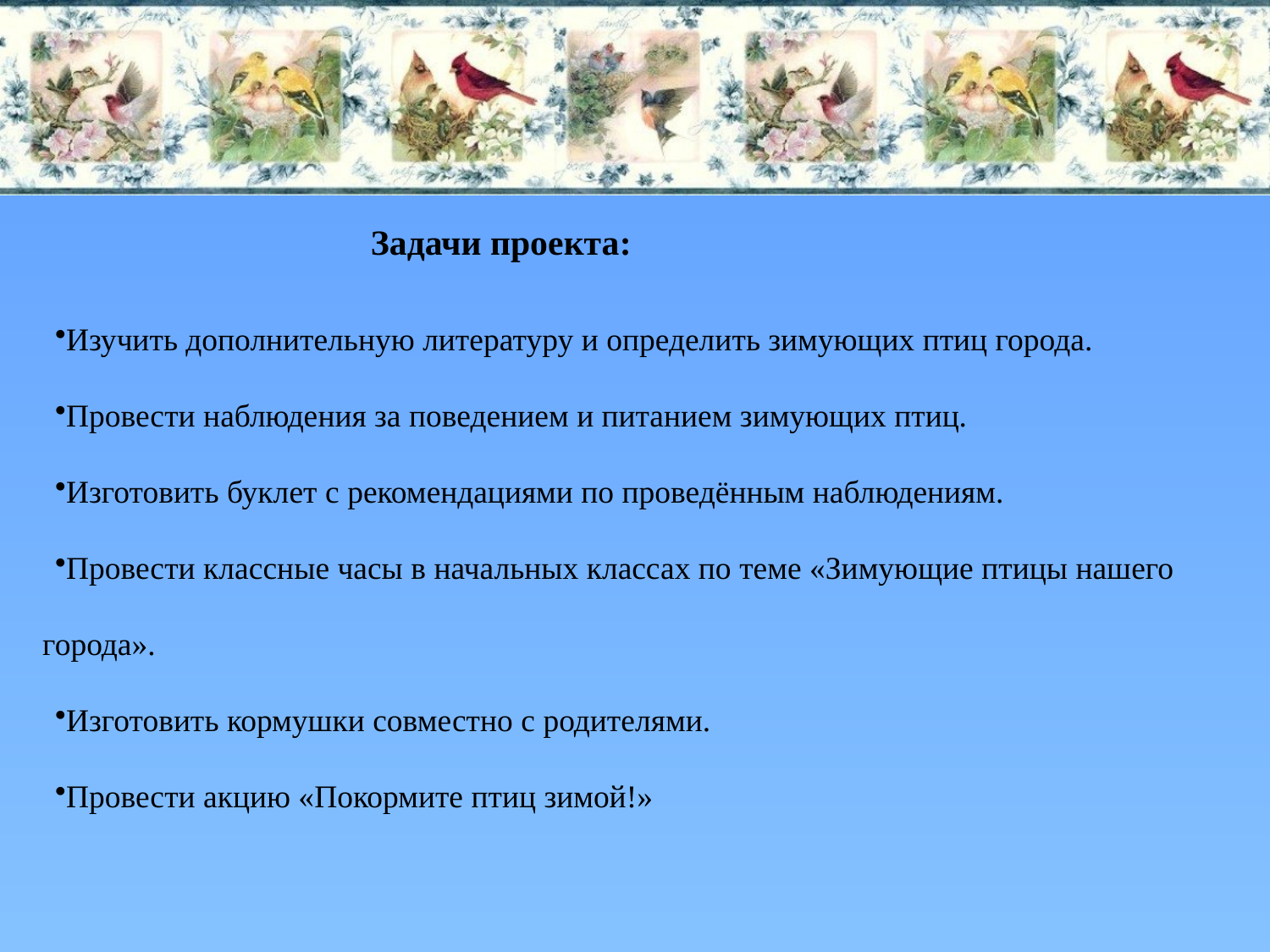

Задачи проекта:

Изучить дополнительную литературу и определить зимующих птиц города.
Провести наблюдения за поведением и питанием зимующих птиц.
Изготовить буклет с рекомендациями по проведённым наблюдениям.
Провести классные часы в начальных классах по теме «Зимующие птицы нашего города».
Изготовить кормушки совместно с родителями.
Провести акцию «Покормите птиц зимой!»